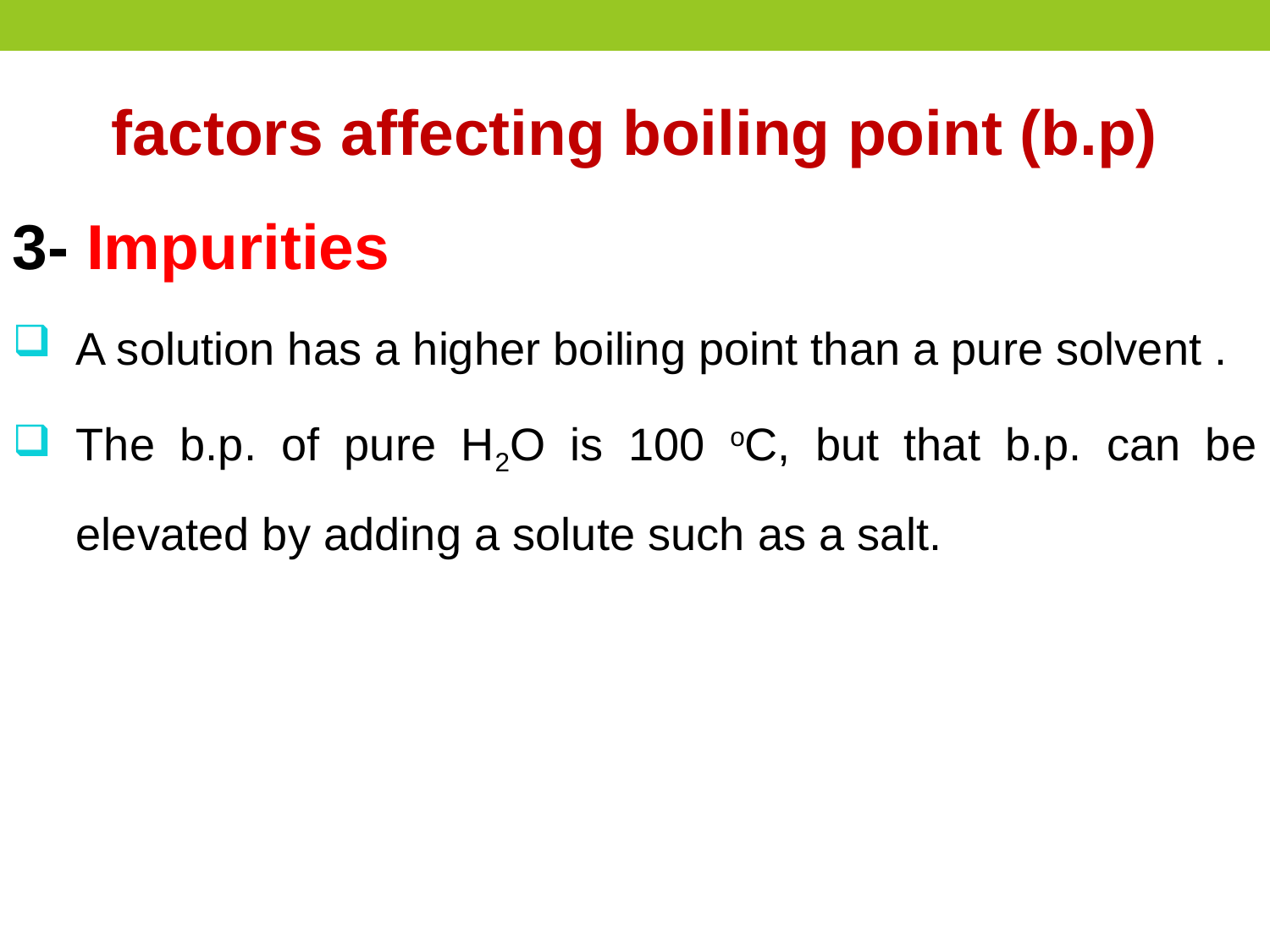

factors affecting boiling point (b.p)
3- Impurities
A solution has a higher boiling point than a pure solvent .
The b.p. of pure H2O is 100 oC, but that b.p. can be elevated by adding a solute such as a salt.